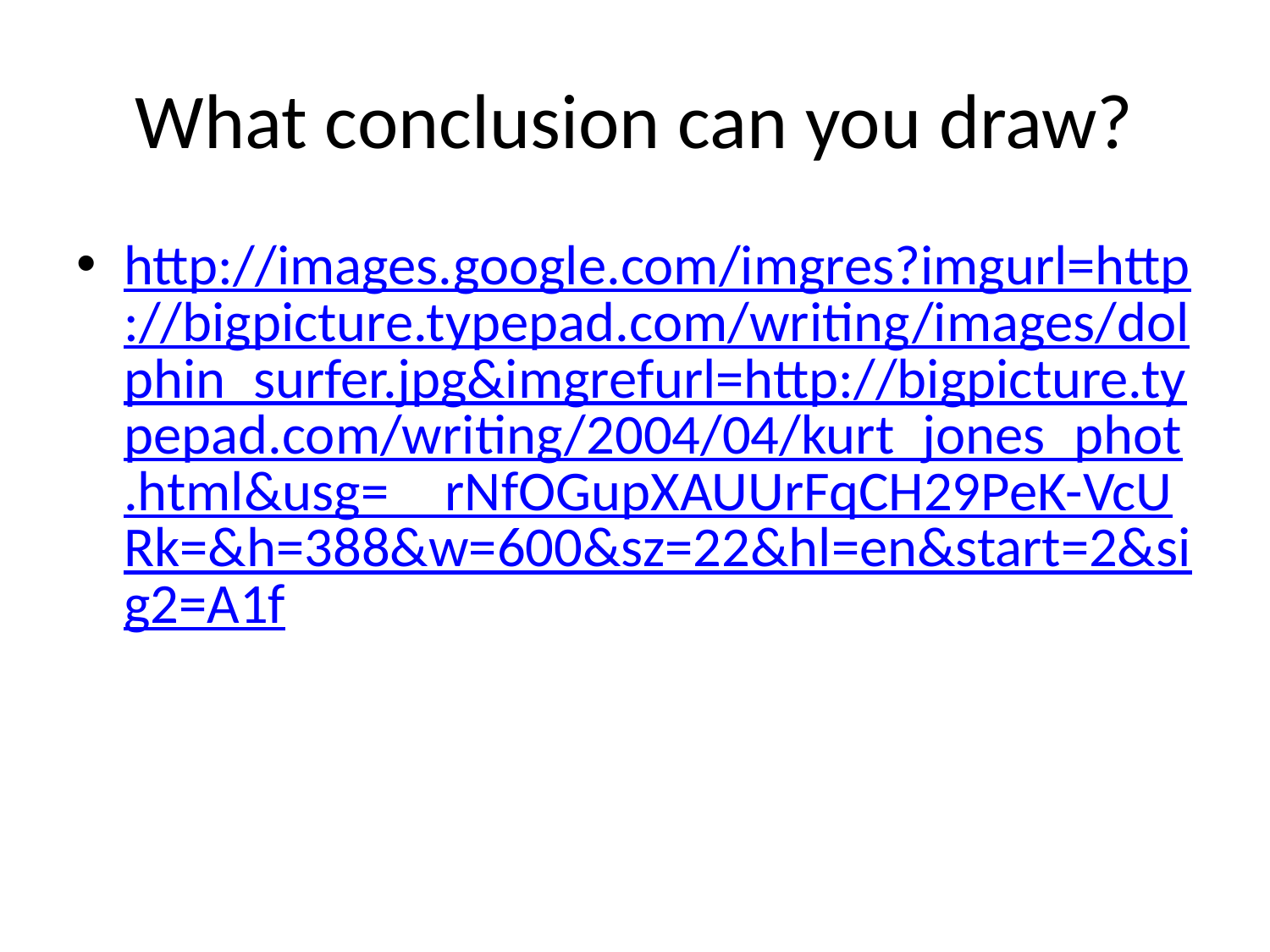

# What conclusion can you draw?
http://images.google.com/imgres?imgurl=http://bigpicture.typepad.com/writing/images/dolphin_surfer.jpg&imgrefurl=http://bigpicture.typepad.com/writing/2004/04/kurt_jones_phot.html&usg=__rNfOGupXAUUrFqCH29PeK-VcURk=&h=388&w=600&sz=22&hl=en&start=2&sig2=A1f